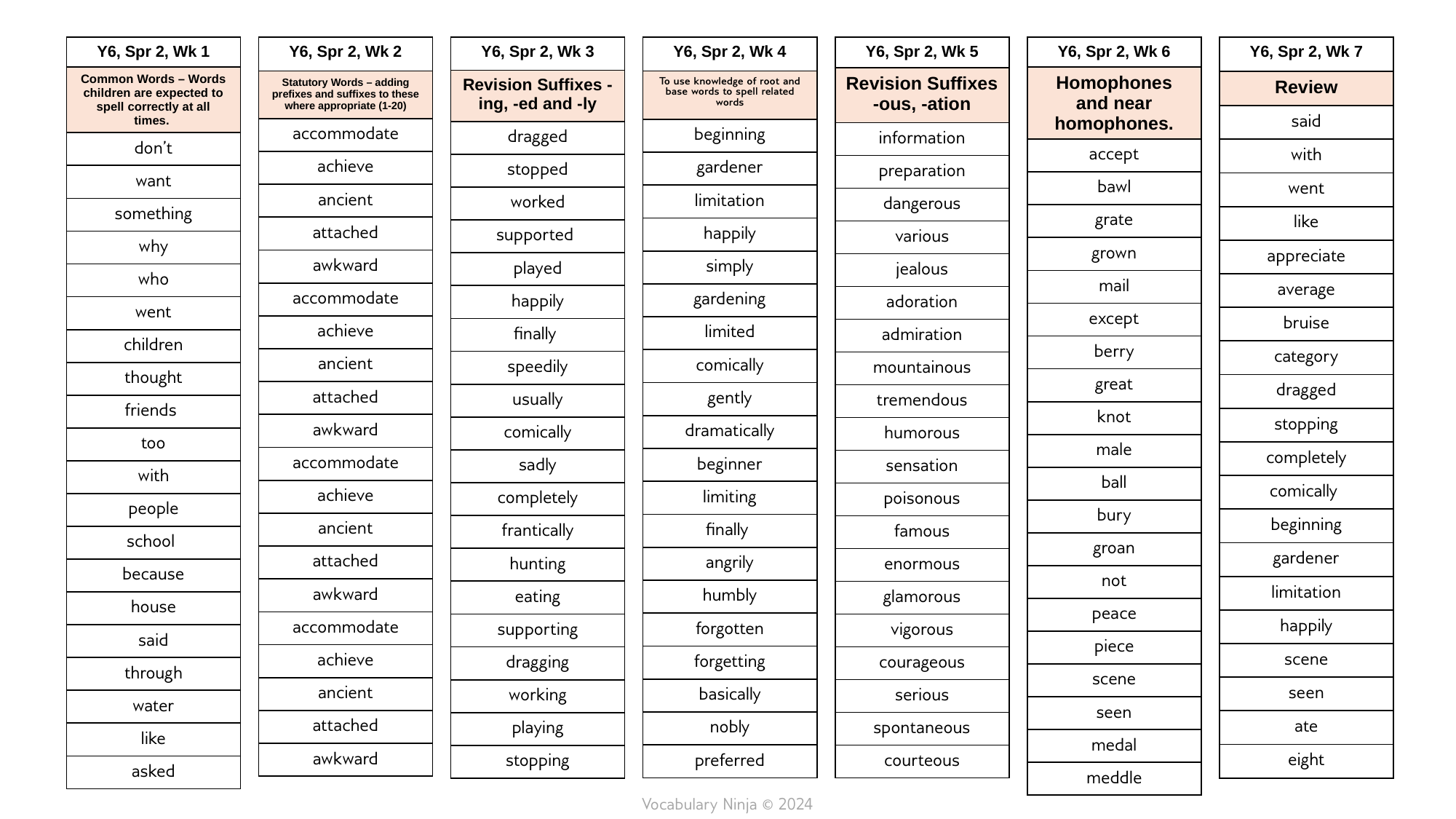

| Y6, Spr 2, Wk 3 |
| --- |
| Revision Suffixes - ing, -ed and -ly |
| dragged |
| stopped |
| worked |
| supported |
| played |
| happily |
| finally |
| speedily |
| usually |
| comically |
| sadly |
| completely |
| frantically |
| hunting |
| eating |
| supporting |
| dragging |
| working |
| playing |
| stopping |
| Y6, Spr 2, Wk 7 |
| --- |
| Review |
| said |
| with |
| went |
| like |
| appreciate |
| average |
| bruise |
| category |
| dragged |
| stopping |
| completely |
| comically |
| beginning |
| gardener |
| limitation |
| happily |
| scene |
| seen |
| ate |
| eight |
| Y6, Spr 2, Wk 2 |
| --- |
| Statutory Words – adding prefixes and suffixes to these where appropriate (1-20) |
| accommodate |
| achieve |
| ancient |
| attached |
| awkward |
| accommodate |
| achieve |
| ancient |
| attached |
| awkward |
| accommodate |
| achieve |
| ancient |
| attached |
| awkward |
| accommodate |
| achieve |
| ancient |
| attached |
| awkward |
| Y6, Spr 2, Wk 4 |
| --- |
| To use knowledge of root and base words to spell related words |
| beginning |
| gardener |
| limitation |
| happily |
| simply |
| gardening |
| limited |
| comically |
| gently |
| dramatically |
| beginner |
| limiting |
| finally |
| angrily |
| humbly |
| forgotten |
| forgetting |
| basically |
| nobly |
| preferred |
| Y6, Spr 2, Wk 6 |
| --- |
| Homophones and near homophones. |
| accept |
| bawl |
| grate |
| grown |
| mail |
| except |
| berry |
| great |
| knot |
| male |
| ball |
| bury |
| groan |
| not |
| peace |
| piece |
| scene |
| seen |
| medal |
| meddle |
| Y6, Spr 2, Wk 5 |
| --- |
| Revision Suffixes -ous, -ation |
| information |
| preparation |
| dangerous |
| various |
| jealous |
| adoration |
| admiration |
| mountainous |
| tremendous |
| humorous |
| sensation |
| poisonous |
| famous |
| enormous |
| glamorous |
| vigorous |
| courageous |
| serious |
| spontaneous |
| courteous |
| Y6, Spr 2, Wk 1 |
| --- |
| Common Words – Words children are expected to spell correctly at all times. |
| don’t |
| want |
| something |
| why |
| who |
| went |
| children |
| thought |
| friends |
| too |
| with |
| people |
| school |
| because |
| house |
| said |
| through |
| water |
| like |
| asked |
Vocabulary Ninja © 2024